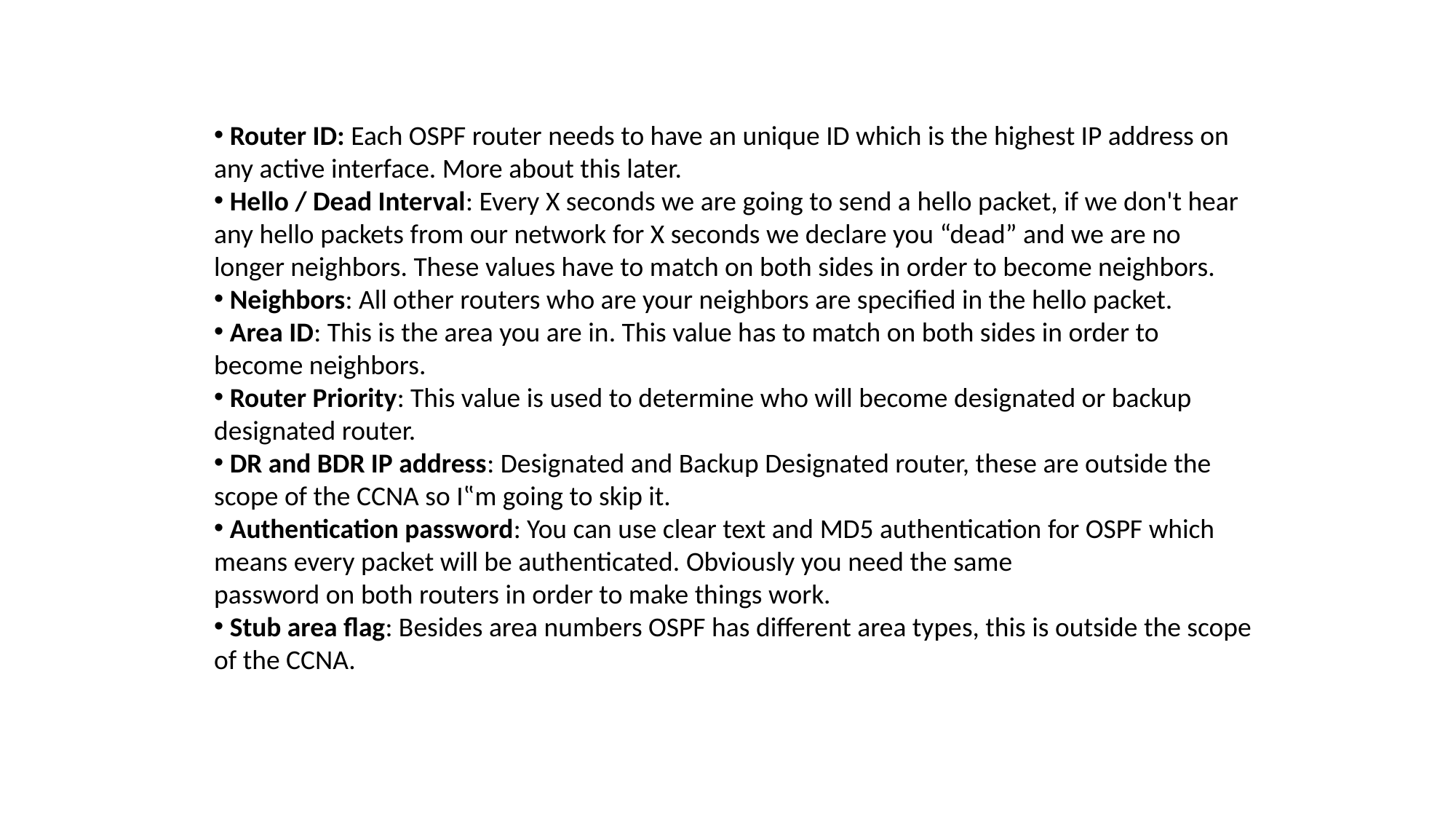

Router ID: Each OSPF router needs to have an unique ID which is the highest IP address on any active interface. More about this later.
 Hello / Dead Interval: Every X seconds we are going to send a hello packet, if we don't hear any hello packets from our network for X seconds we declare you “dead” and we are no longer neighbors. These values have to match on both sides in order to become neighbors.
 Neighbors: All other routers who are your neighbors are specified in the hello packet.
 Area ID: This is the area you are in. This value has to match on both sides in order to become neighbors.
 Router Priority: This value is used to determine who will become designated or backup designated router.
 DR and BDR IP address: Designated and Backup Designated router, these are outside the scope of the CCNA so I‟m going to skip it.
 Authentication password: You can use clear text and MD5 authentication for OSPF which means every packet will be authenticated. Obviously you need the same
password on both routers in order to make things work.
 Stub area flag: Besides area numbers OSPF has different area types, this is outside the scope of the CCNA.